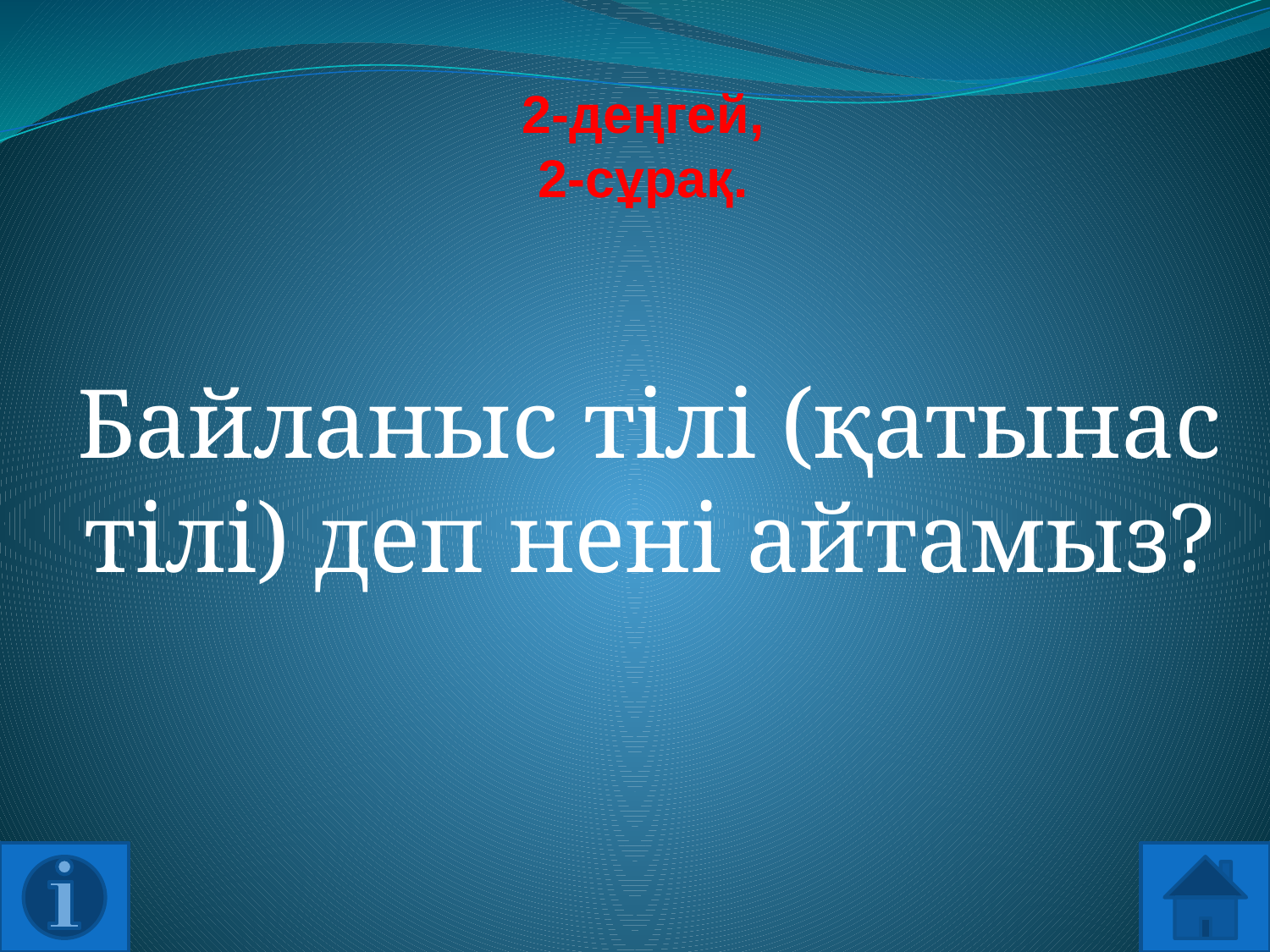

# 2-деңгей, 2-сұрақ.
Байланыс тілі (қатынас тілі) деп нені айтамыз?